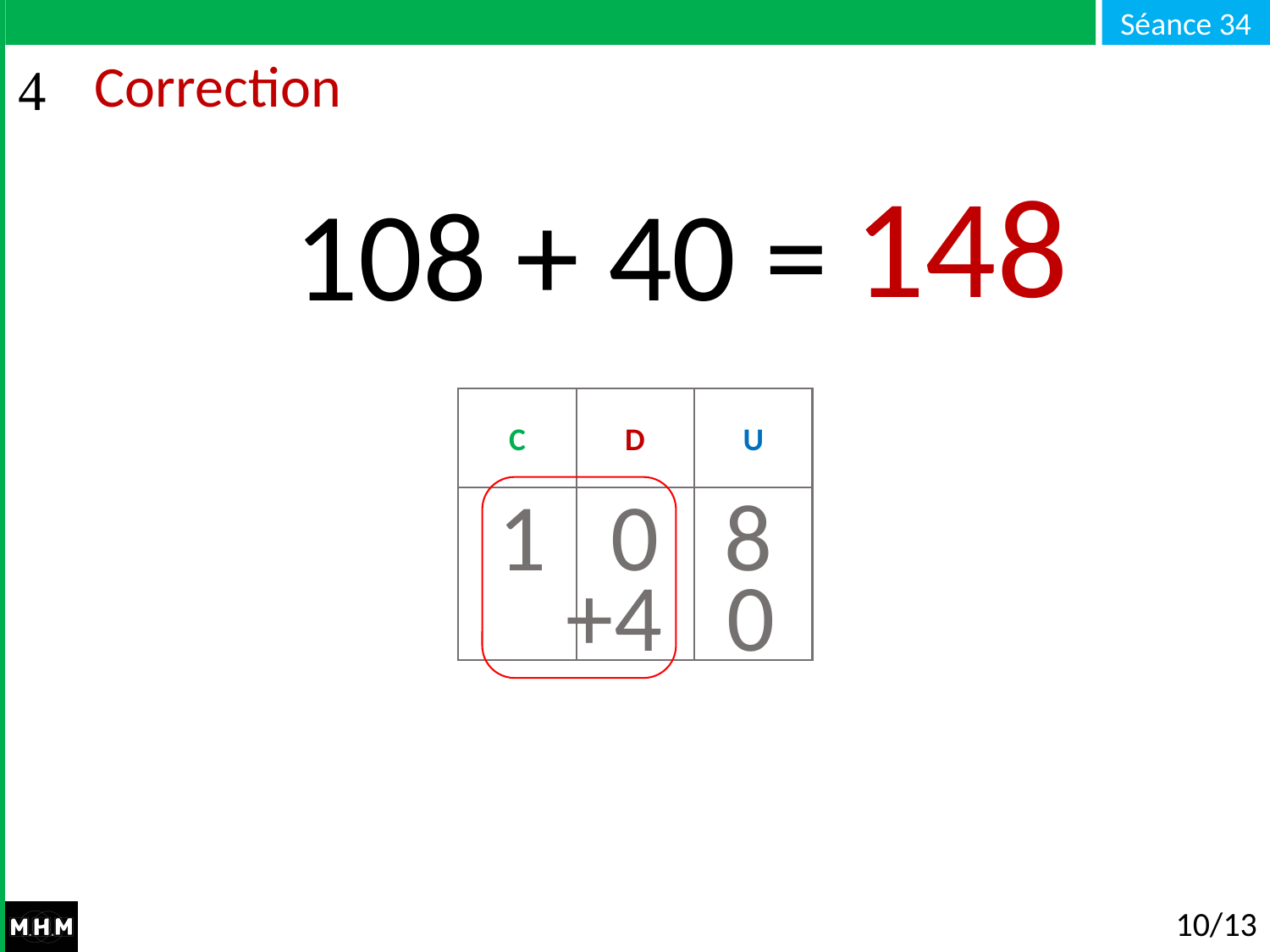

# Correction
148
108 + 40 = …
C
D
U

1   0   8

+4   0
10/13